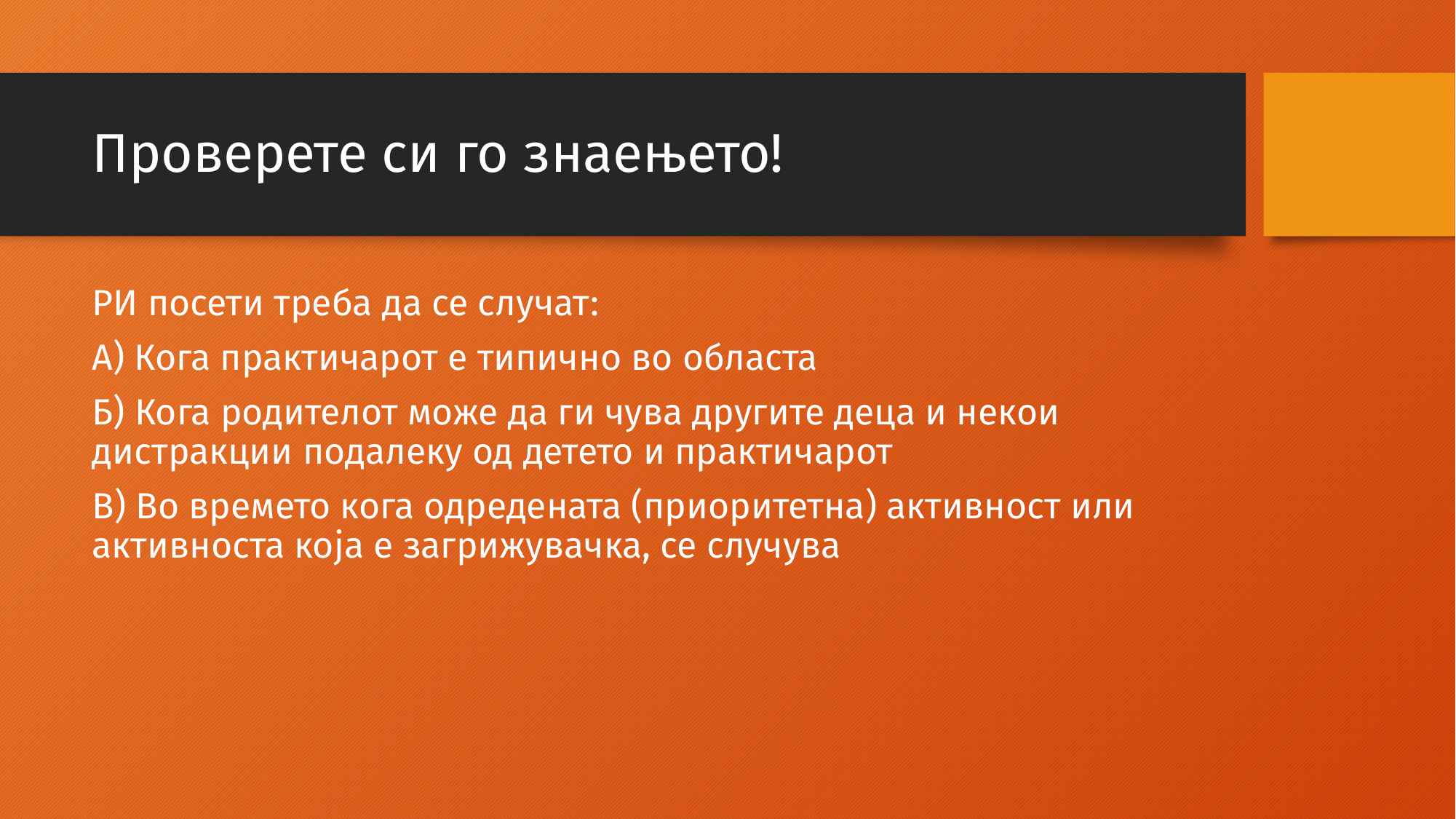

# Проверете си го знаењето!
РИ посети треба да се случат:
А) Кога практичарот е типично во областа
Б) Кога родителот може да ги чува другите деца и некои дистракции подалеку од детето и практичарот
В) Во времето кога одредената (приоритетна) активност или активноста која е загрижувачка, се случува